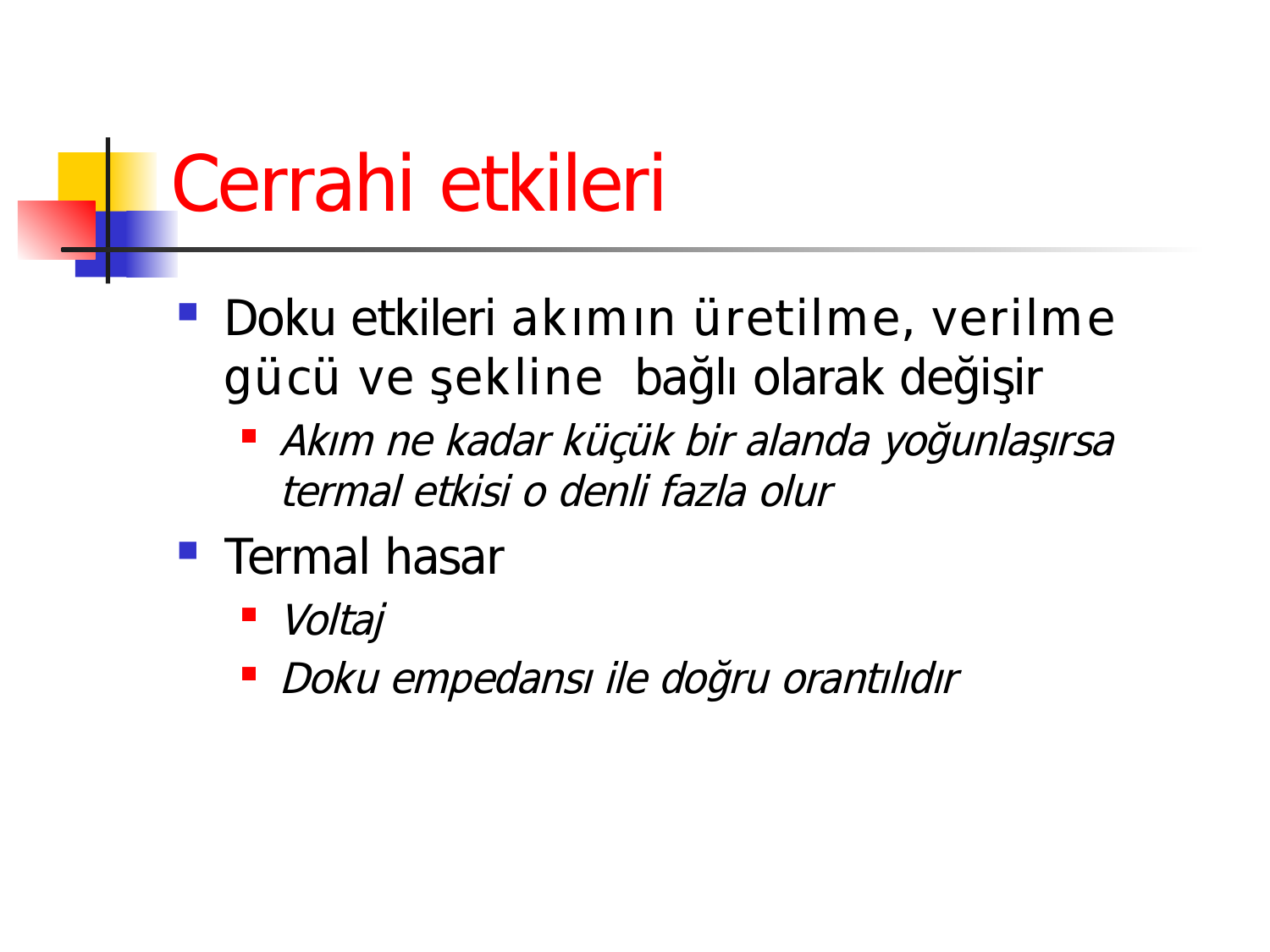

# Cerrahi etkileri
Doku etkileri akımın üretilme, verilme gücü ve şekline  bağlı olarak değişir
Akım ne kadar küçük bir alanda yoğunlaşırsa termal etkisi o denli fazla olur
Termal hasar
Voltaj
Doku empedansı ile doğru orantılıdır